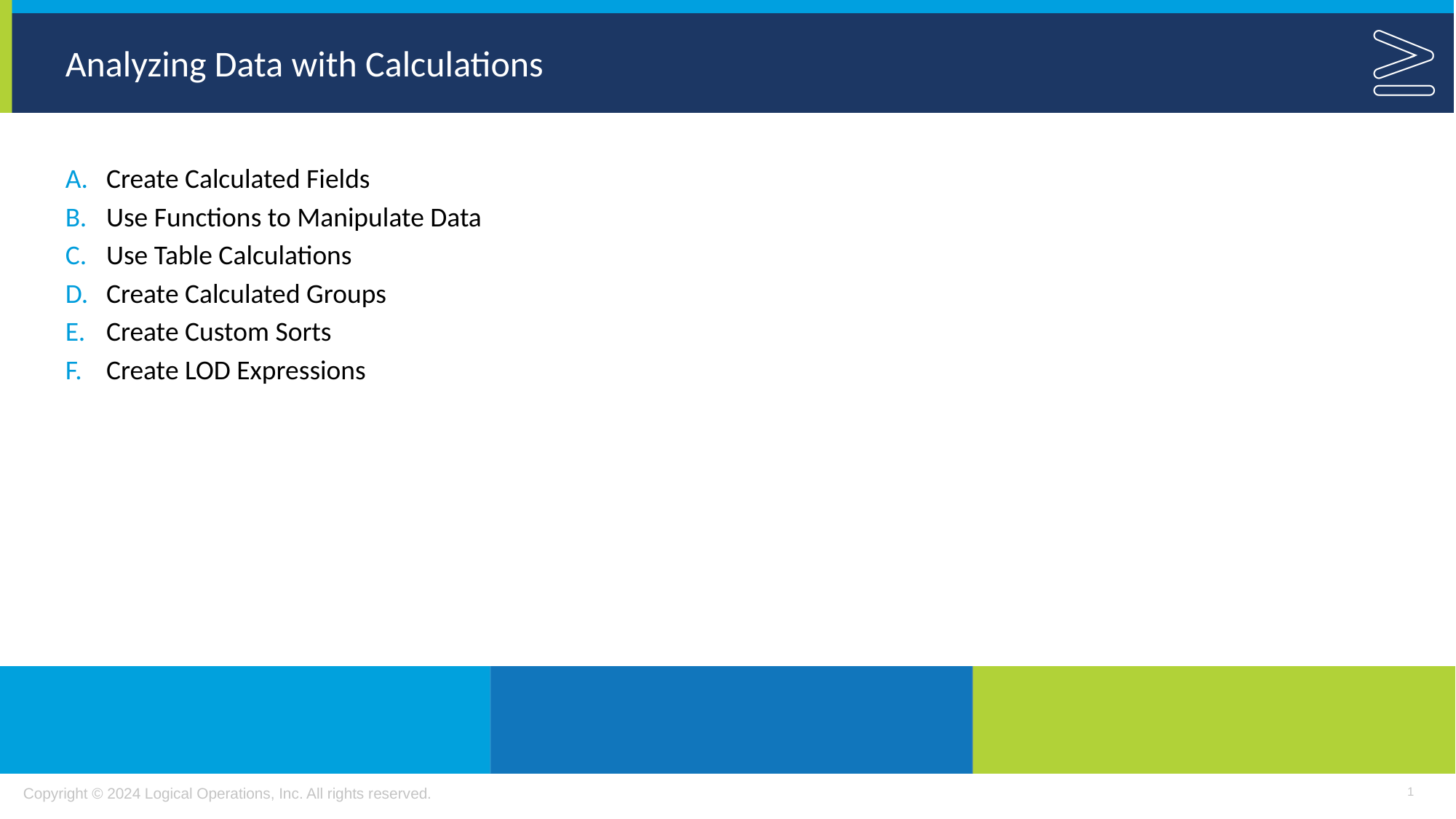

# Analyzing Data with Calculations
Create Calculated Fields
Use Functions to Manipulate Data
Use Table Calculations
Create Calculated Groups
Create Custom Sorts
Create LOD Expressions
1